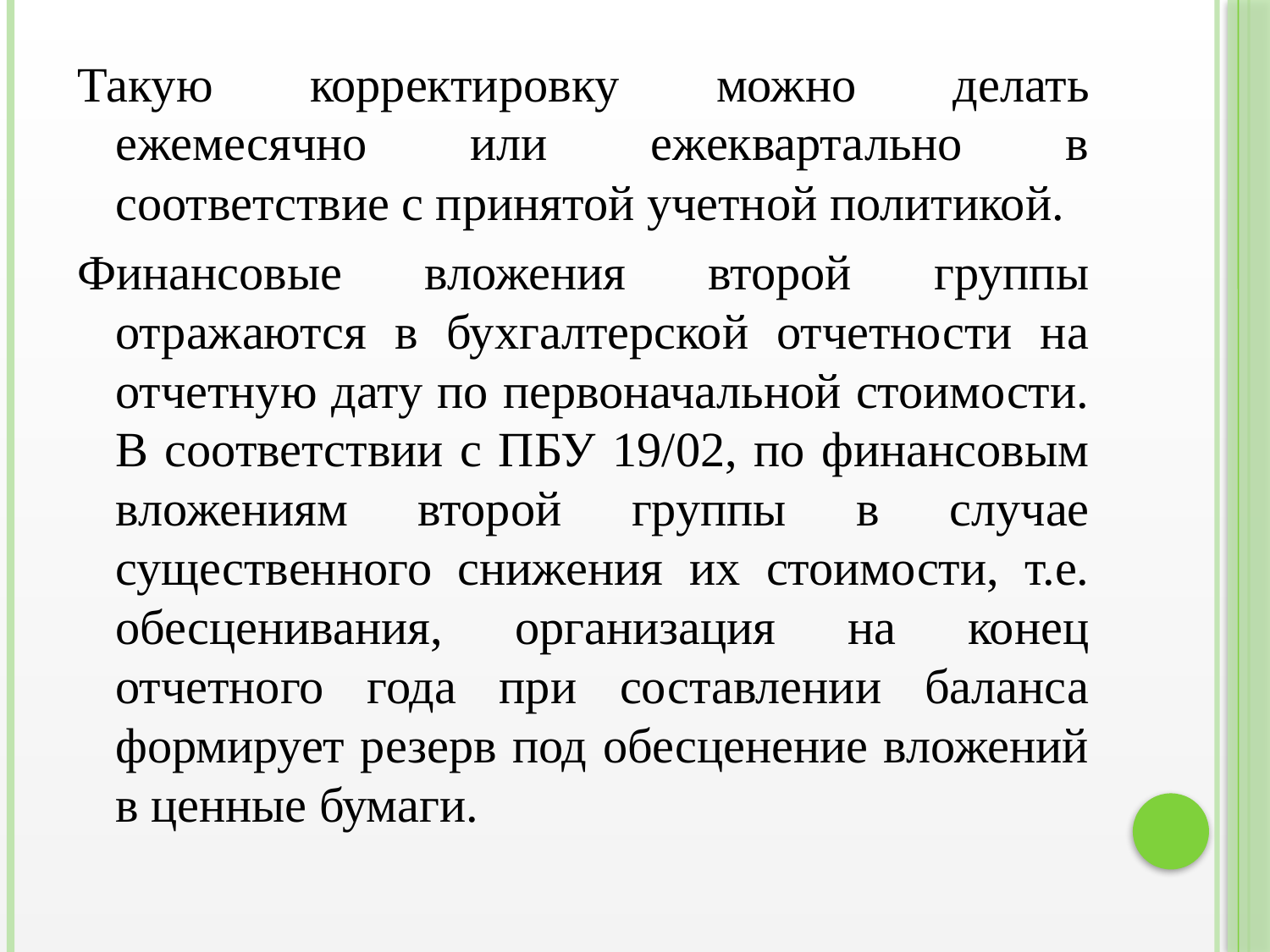

Такую корректировку можно делать ежемесячно или ежеквартально в соответствие с принятой учетной политикой.
Финансовые вложения второй группы отражаются в бухгалтерской отчетности на отчетную дату по первоначальной стоимости. В соответствии с ПБУ 19/02, по финансовым вложениям второй группы в случае существенного снижения их стоимости, т.е. обесценивания, организация на конец отчетного года при составлении баланса формирует резерв под обесценение вложений в ценные бумаги.